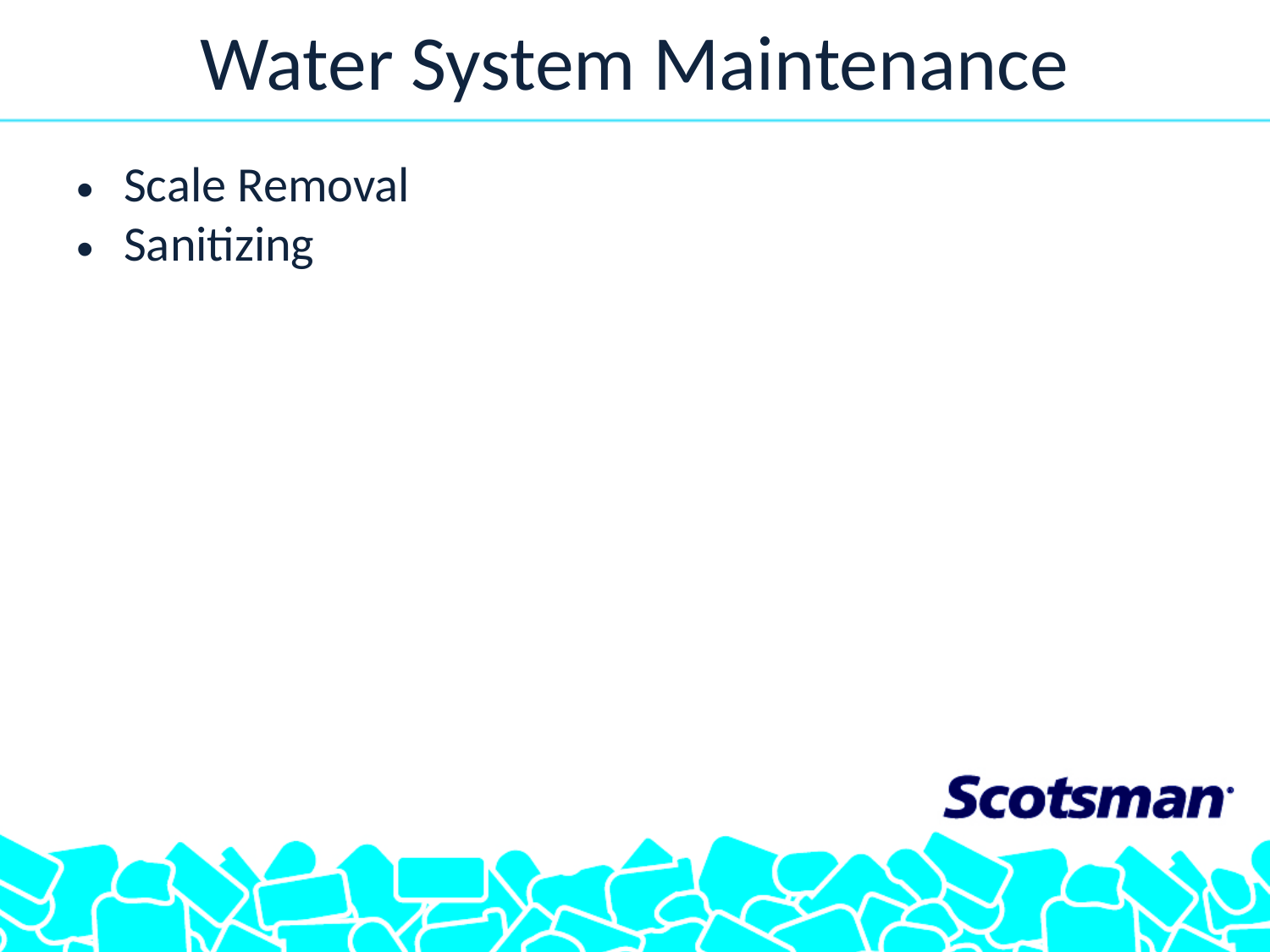

# Water System Maintenance
Scale Removal
Sanitizing